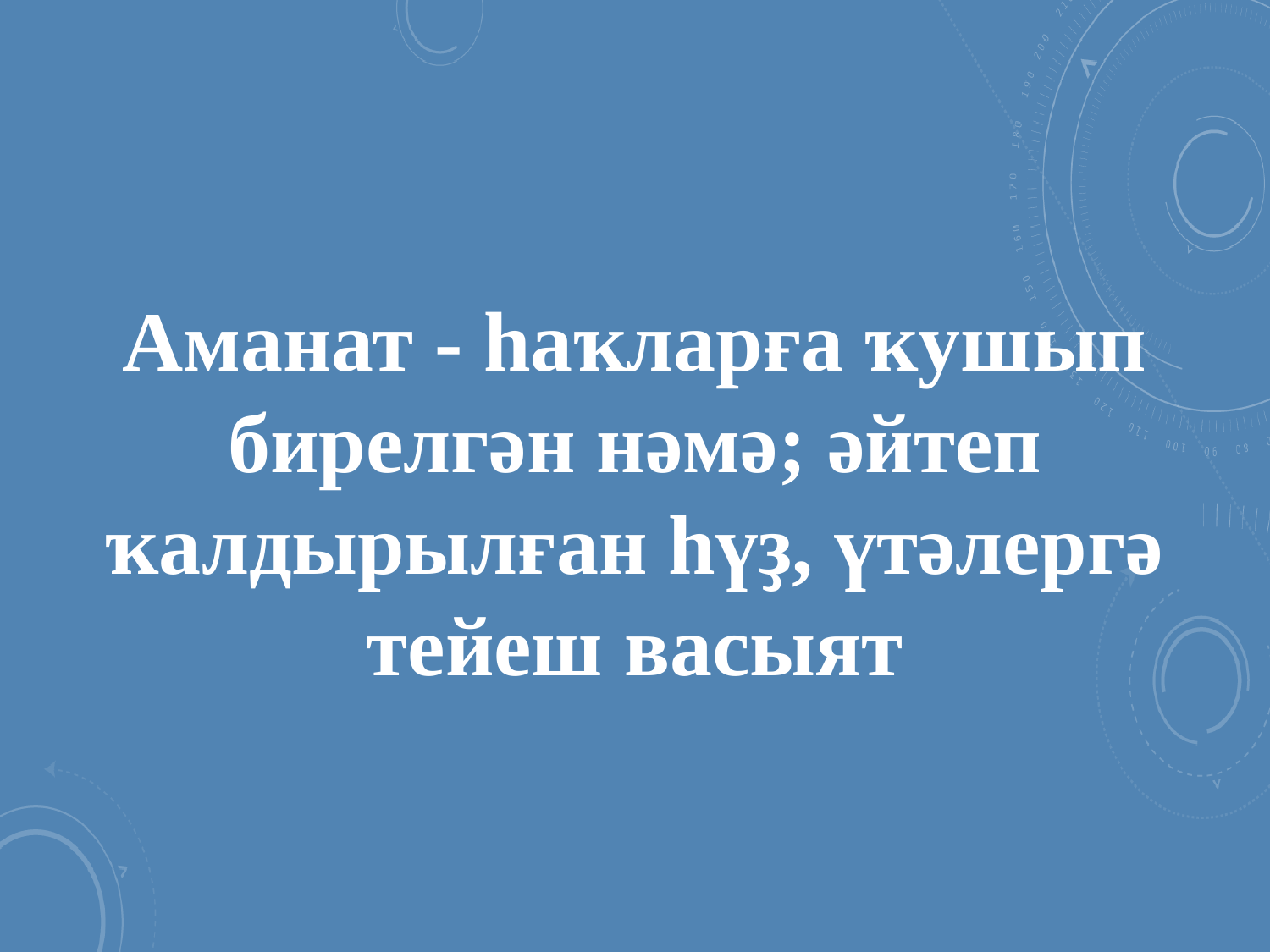

# Аманат - һаҡларға ҡушып бирелгән нәмә; әйтеп ҡалдырылған һүҙ, үтәлергә тейеш васыят